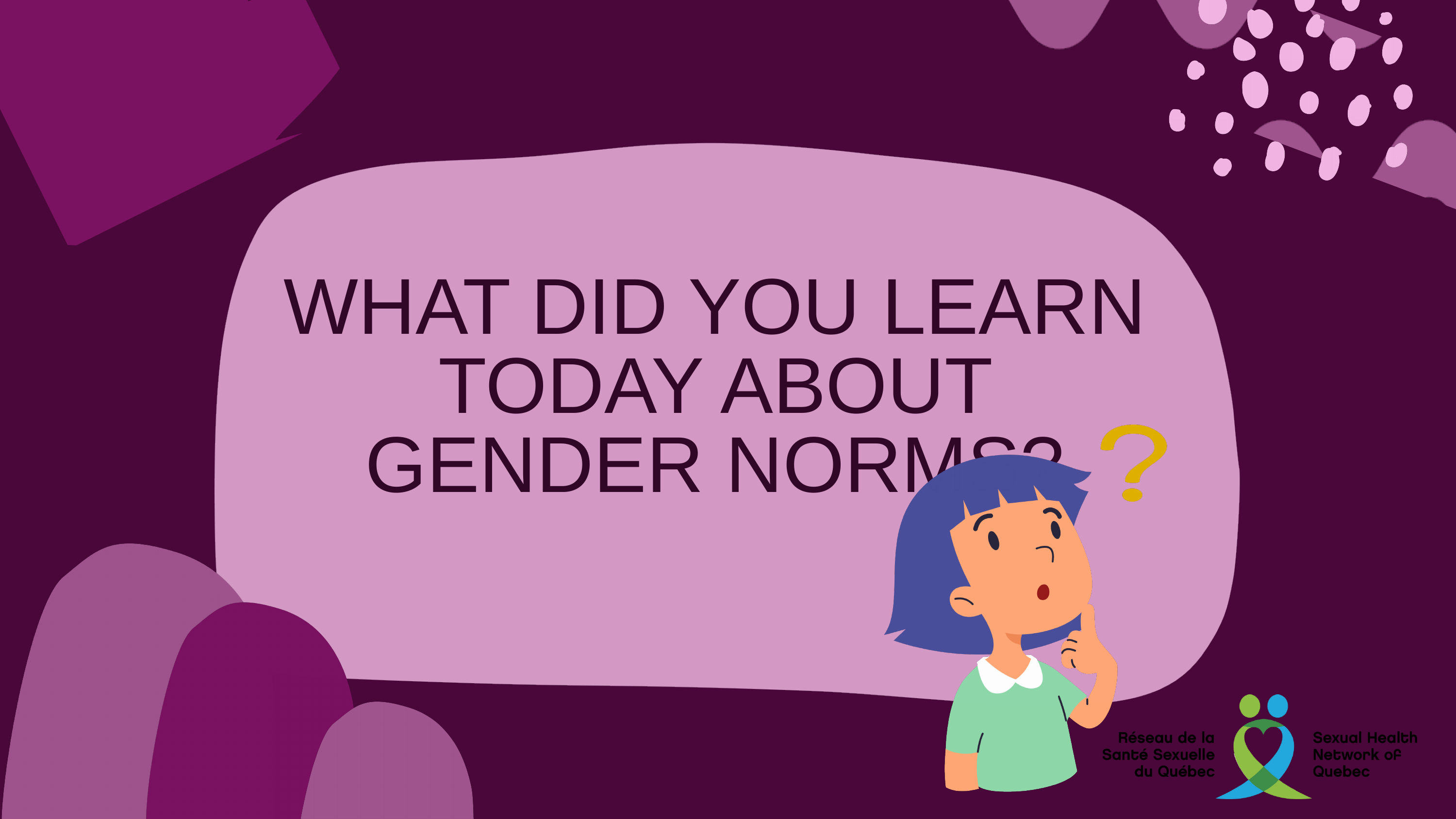

WHAT DID YOU LEARN TODAY ABOUT GENDER NORMS?